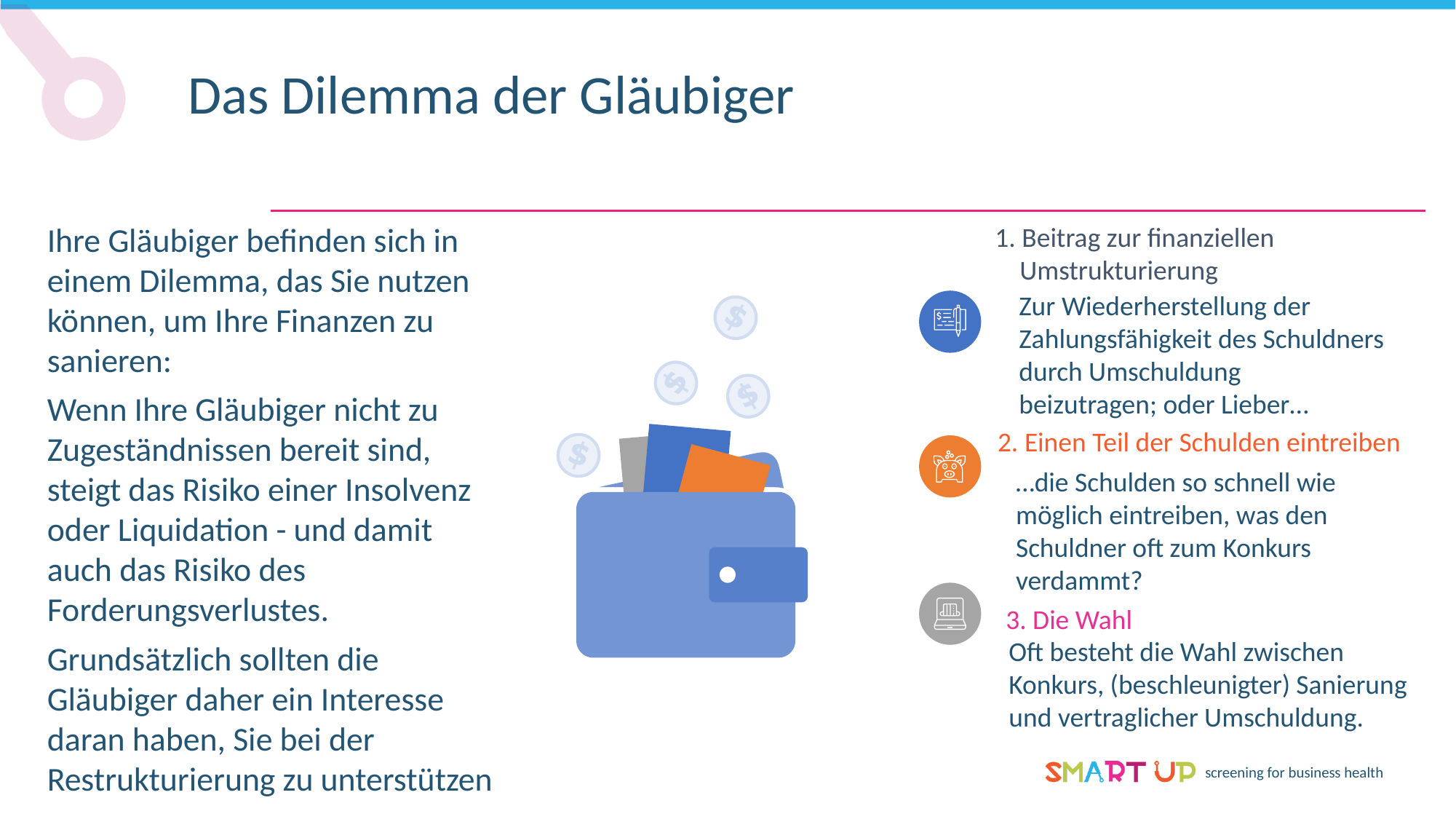

Das Dilemma der Gläubiger
Ihre Gläubiger befinden sich in einem Dilemma, das Sie nutzen können, um Ihre Finanzen zu sanieren:
Wenn Ihre Gläubiger nicht zu Zugeständnissen bereit sind, steigt das Risiko einer Insolvenz oder Liquidation - und damit auch das Risiko des Forderungsverlustes.
Grundsätzlich sollten die Gläubiger daher ein Interesse daran haben, Sie bei der Restrukturierung zu unterstützen
1. Beitrag zur finanziellen
    Umstrukturierung
Zur Wiederherstellung der Zahlungsfähigkeit des Schuldners durch Umschuldung beizutragen; oder Lieber…

2. Einen Teil der Schulden eintreiben

…die Schulden so schnell wie möglich eintreiben, was den Schuldner oft zum Konkurs verdammt?

3. Die Wahl

Oft besteht die Wahl zwischen Konkurs, (beschleunigter) Sanierung und vertraglicher Umschuldung.